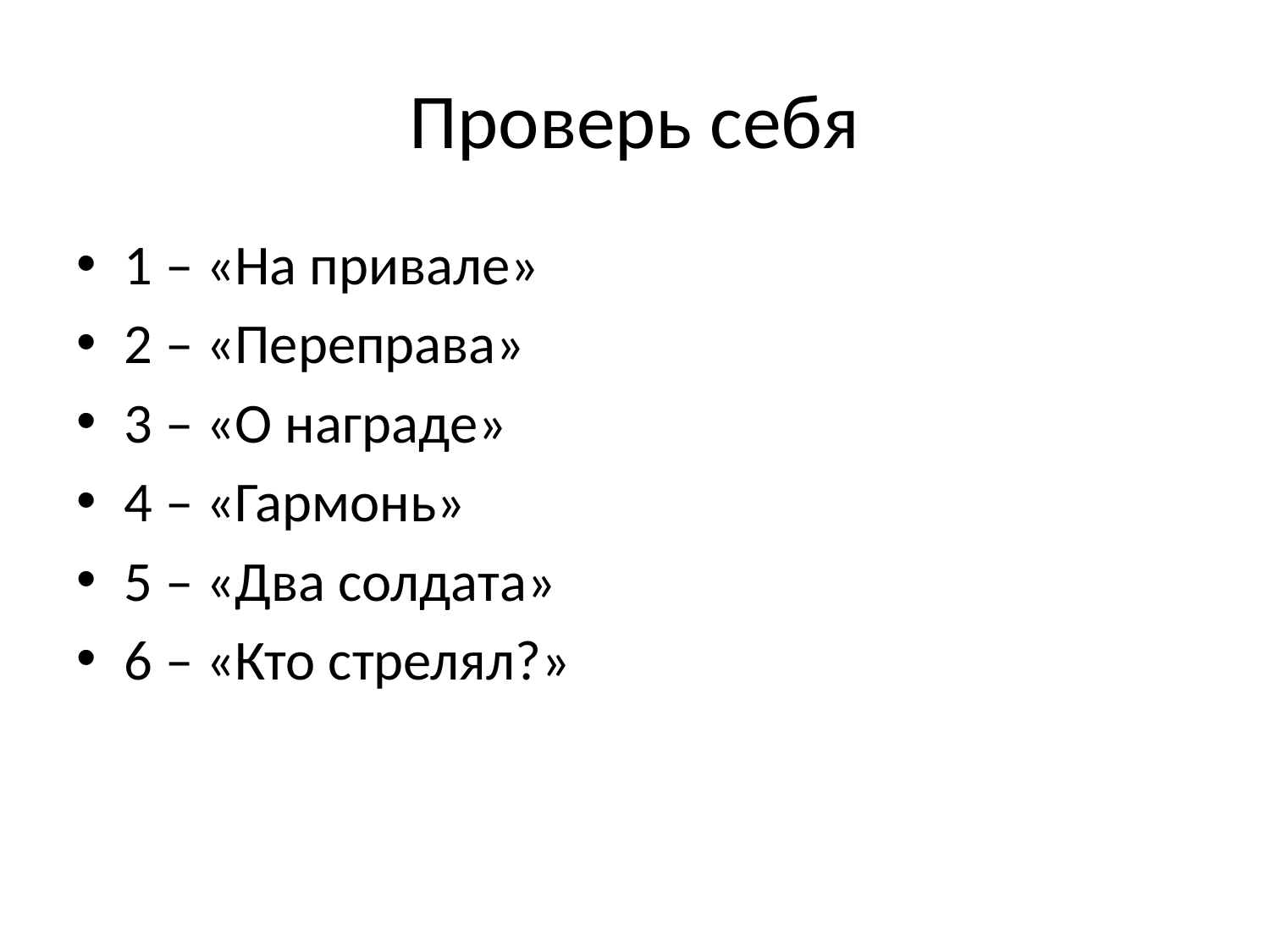

# Проверь себя
1 – «На привале»
2 – «Переправа»
3 – «О награде»
4 – «Гармонь»
5 – «Два солдата»
6 – «Кто стрелял?»